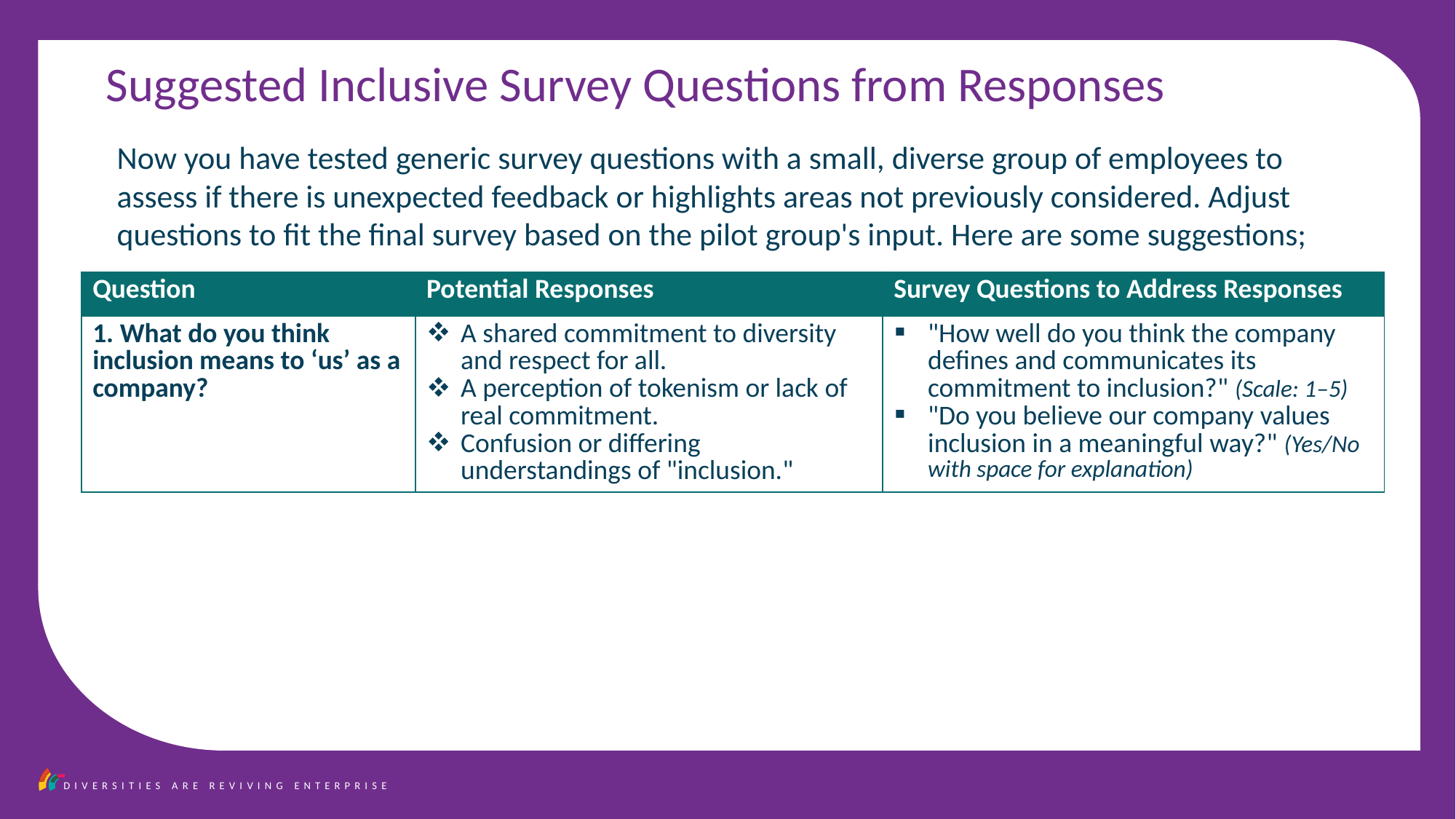

Suggested Inclusive Survey Questions from Responses
Now you have tested generic survey questions with a small, diverse group of employees to assess if there is unexpected feedback or highlights areas not previously considered. Adjust questions to fit the final survey based on the pilot group's input. Here are some suggestions;
| Question | Potential Responses | Survey Questions to Address Responses |
| --- | --- | --- |
| 1. What do you think inclusion means to ‘us’ as a company? | A shared commitment to diversity and respect for all. A perception of tokenism or lack of real commitment. Confusion or differing understandings of "inclusion." | "How well do you think the company defines and communicates its commitment to inclusion?" (Scale: 1–5) "Do you believe our company values inclusion in a meaningful way?" (Yes/No with space for explanation) |